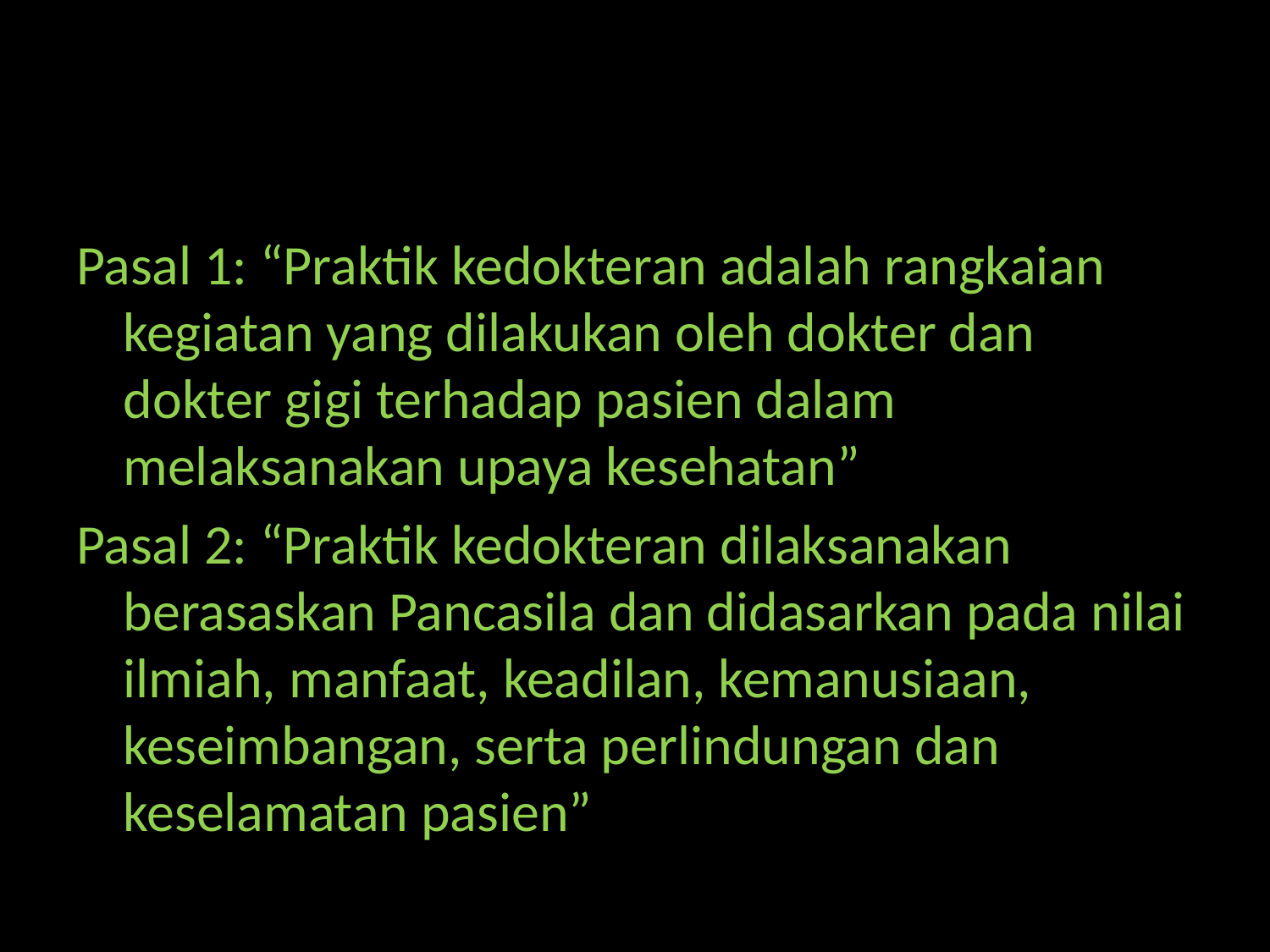

#
Pasal 1: “Praktik kedokteran adalah rangkaian kegiatan yang dilakukan oleh dokter dan dokter gigi terhadap pasien dalam melaksanakan upaya kesehatan”
Pasal 2: “Praktik kedokteran dilaksanakan berasaskan Pancasila dan didasarkan pada nilai ilmiah, manfaat, keadilan, kemanusiaan, keseimbangan, serta perlindungan dan keselamatan pasien”